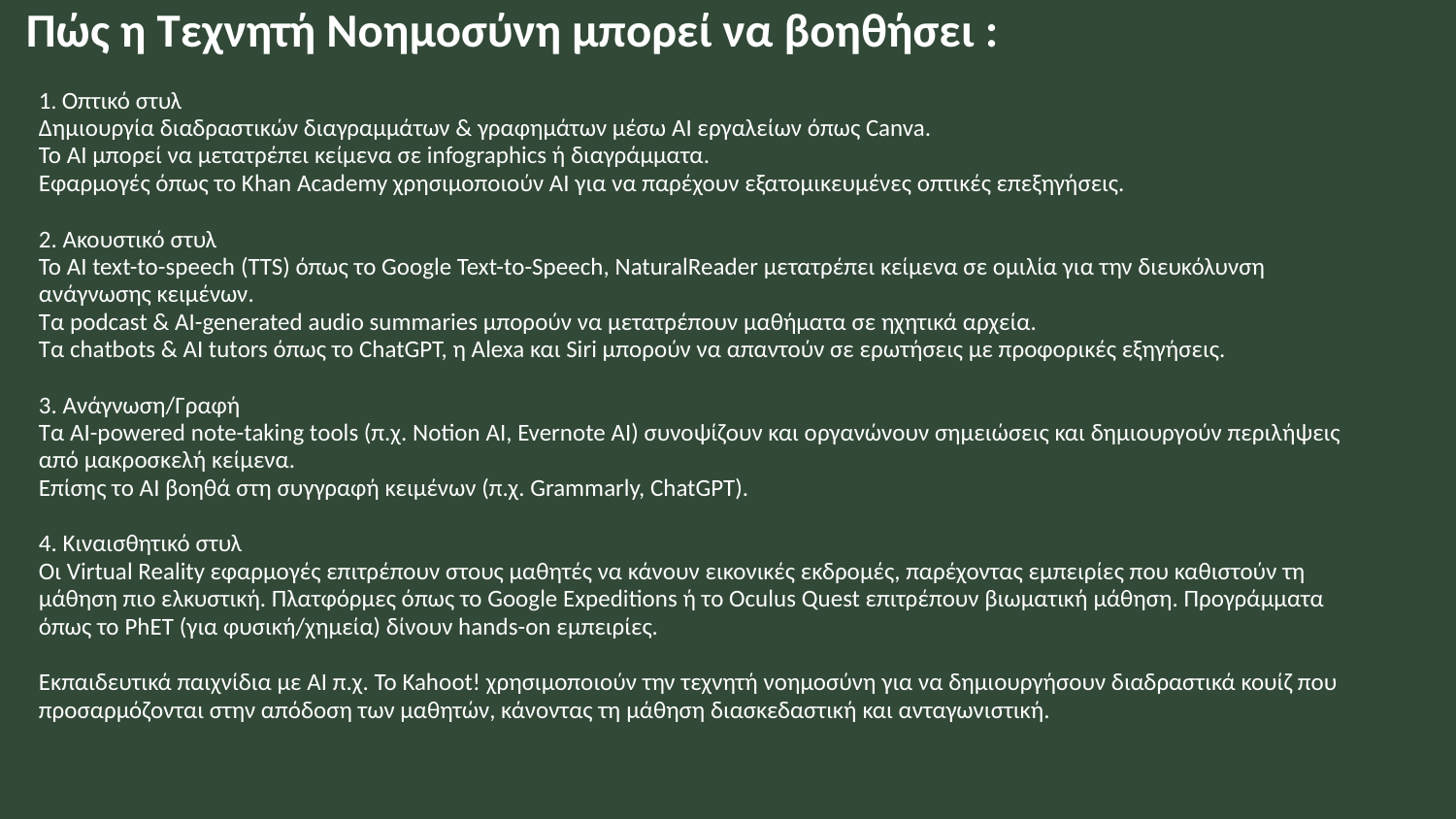

Πώς η Τεχνητή Νοημοσύνη μπορεί να βοηθήσει :
1. Οπτικό στυλ
Δημιουργία διαδραστικών διαγραμμάτων & γραφημάτων μέσω AI εργαλείων όπως Canva.
Το AI μπορεί να μετατρέπει κείμενα σε infographics ή διαγράμματα.
Εφαρμογές όπως το Khan Academy χρησιμοποιούν AI για να παρέχουν εξατομικευμένες οπτικές επεξηγήσεις.
2. Ακουστικό στυλ
Το AI text-to-speech (TTS) όπως το Google Text-to-Speech, NaturalReader μετατρέπει κείμενα σε ομιλία για την διευκόλυνση ανάγνωσης κειμένων.
Τα podcast & AI-generated audio summaries μπορούν να μετατρέπουν μαθήματα σε ηχητικά αρχεία.
Τα chatbots & AI tutors όπως το ChatGPT, η Alexa και Siri μπορούν να απαντούν σε ερωτήσεις με προφορικές εξηγήσεις.
3. Ανάγνωση/Γραφή
Τα AI-powered note-taking tools (π.χ. Notion AI, Evernote AI) συνοψίζουν και οργανώνουν σημειώσεις και δημιουργούν περιλήψεις από μακροσκελή κείμενα.
Επίσης το AI βοηθά στη συγγραφή κειμένων (π.χ. Grammarly, ChatGPT).
4. Κιναισθητικό στυλ
Οι Virtual Reality εφαρμογές επιτρέπουν στους μαθητές να κάνουν εικονικές εκδρομές, παρέχοντας εμπειρίες που καθιστούν τη μάθηση πιο ελκυστική. Πλατφόρμες όπως το Google Expeditions ή το Oculus Quest επιτρέπουν βιωματική μάθηση. Προγράμματα όπως το PhET (για φυσική/χημεία) δίνουν hands-on εμπειρίες.
Εκπαιδευτικά παιχνίδια με AI π.χ. Το Kahoot! χρησιμοποιούν την τεχνητή νοημοσύνη για να δημιουργήσουν διαδραστικά κουίζ που προσαρμόζονται στην απόδοση των μαθητών, κάνοντας τη μάθηση διασκεδαστική και ανταγωνιστική.